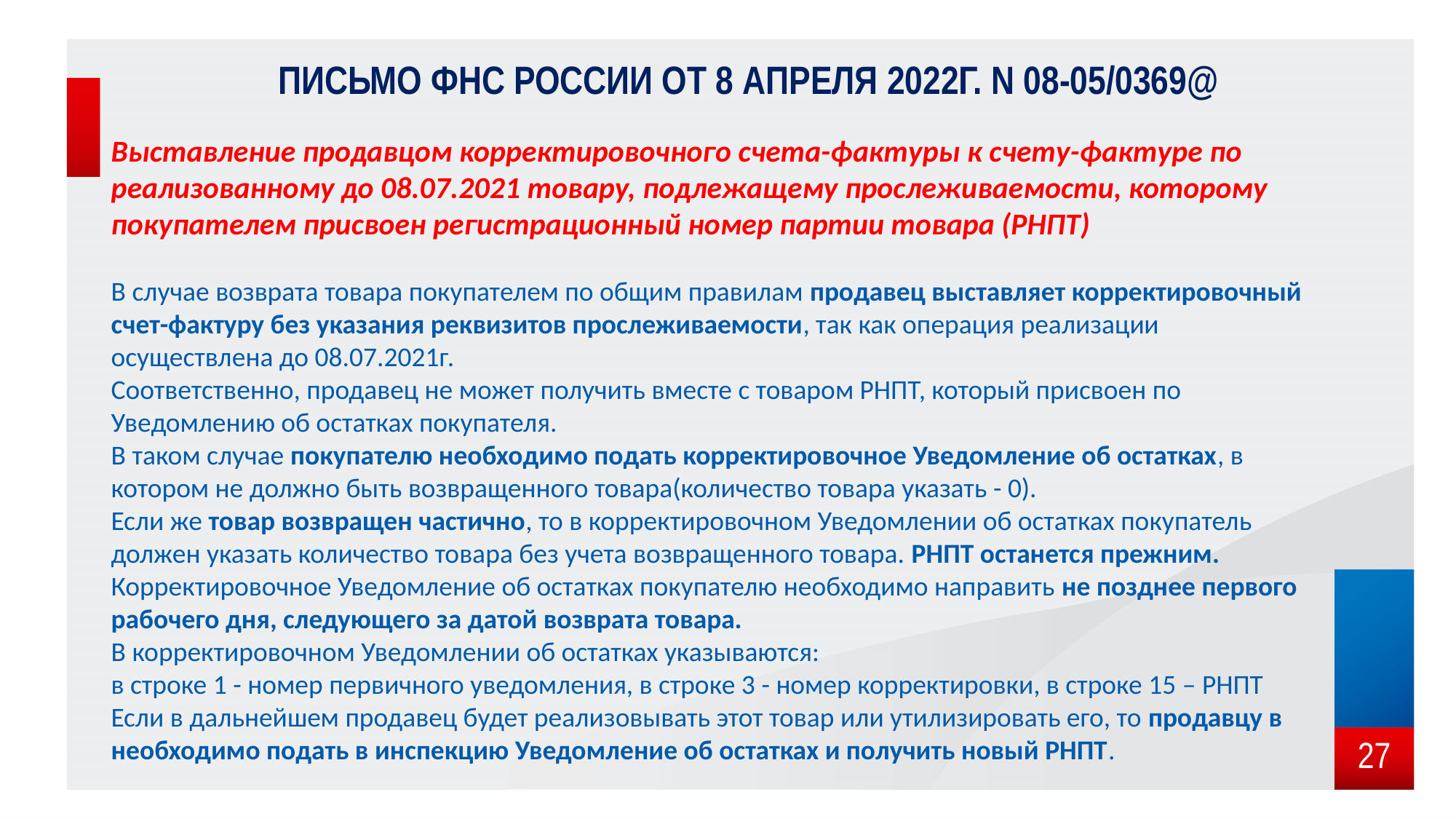

# Письмо ФНС России от 8 апреля 2022г. N 08-05/0369@
Выставление продавцом корректировочного счета-фактуры к счету-фактуре по реализованному до 08.07.2021 товару, подлежащему прослеживаемости, которому покупателем присвоен регистрационный номер партии товара (РНПТ)

В случае возврата товара покупателем по общим правилам продавец выставляет корректировочный счет-фактуру без указания реквизитов прослеживаемости, так как операция реализации осуществлена до 08.07.2021г.
Соответственно, продавец не может получить вместе с товаром РНПТ, который присвоен по Уведомлению об остатках покупателя.
В таком случае покупателю необходимо подать корректировочное Уведомление об остатках, в котором не должно быть возвращенного товара(количество товара указать - 0).
Если же товар возвращен частично, то в корректировочном Уведомлении об остатках покупатель должен указать количество товара без учета возвращенного товара. РНПТ останется прежним.
Корректировочное Уведомление об остатках покупателю необходимо направить не позднее первого рабочего дня, следующего за датой возврата товара.
В корректировочном Уведомлении об остатках указываются:
в строке 1 - номер первичного уведомления, в строке 3 - номер корректировки, в строке 15 – РНПТ
Если в дальнейшем продавец будет реализовывать этот товар или утилизировать его, то продавцу в необходимо подать в инспекцию Уведомление об остатках и получить новый РНПТ.
27